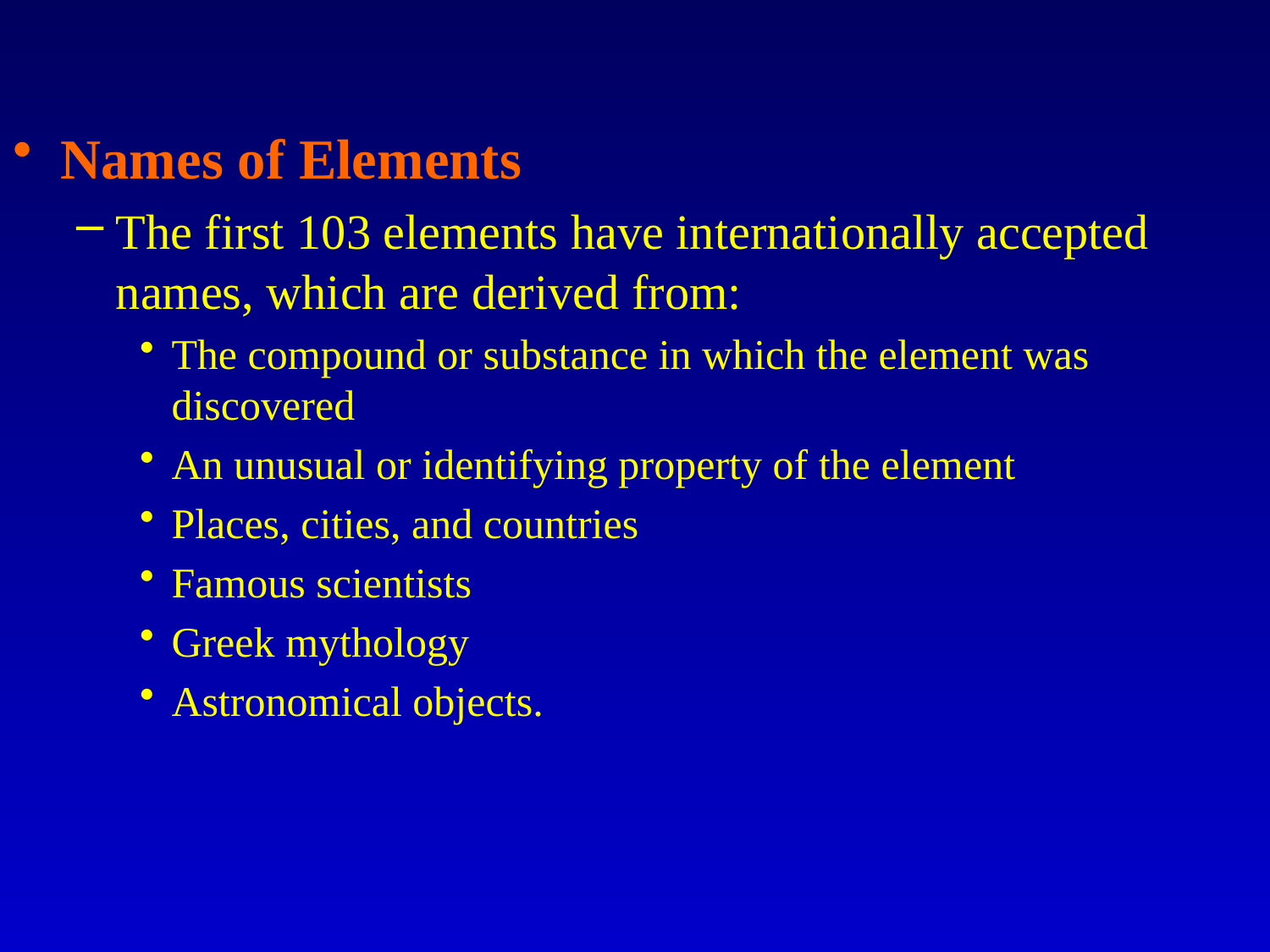

Names of Elements
The first 103 elements have internationally accepted names, which are derived from:
The compound or substance in which the element was discovered
An unusual or identifying property of the element
Places, cities, and countries
Famous scientists
Greek mythology
Astronomical objects.